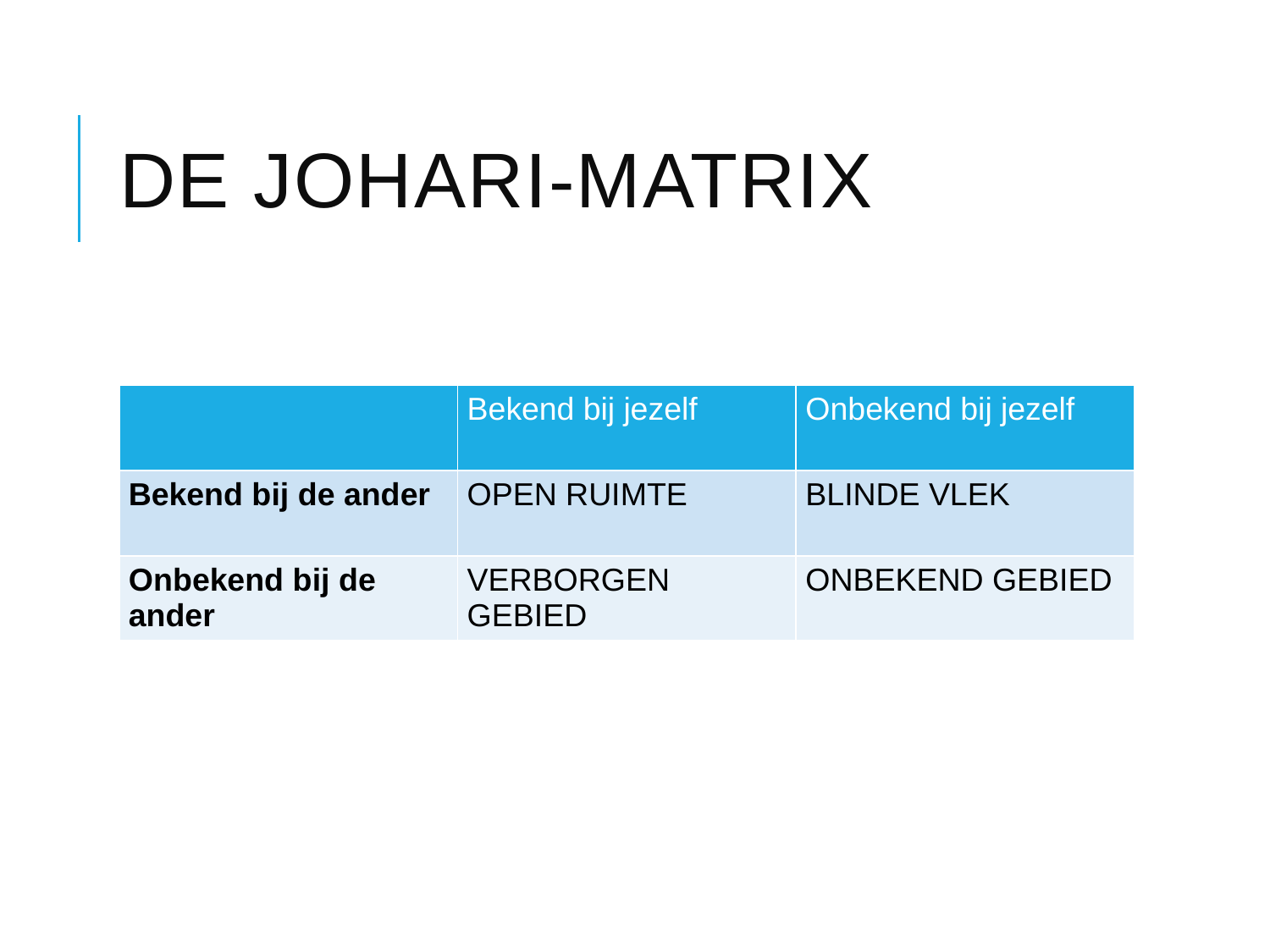

# De Johari-matrix
|  | Bekend bij jezelf | Onbekend bij jezelf |
| --- | --- | --- |
| Bekend bij de ander | OPEN RUIMTE | BLINDE VLEK |
| Onbekend bij de ander | VERBORGEN GEBIED | ONBEKEND GEBIED |